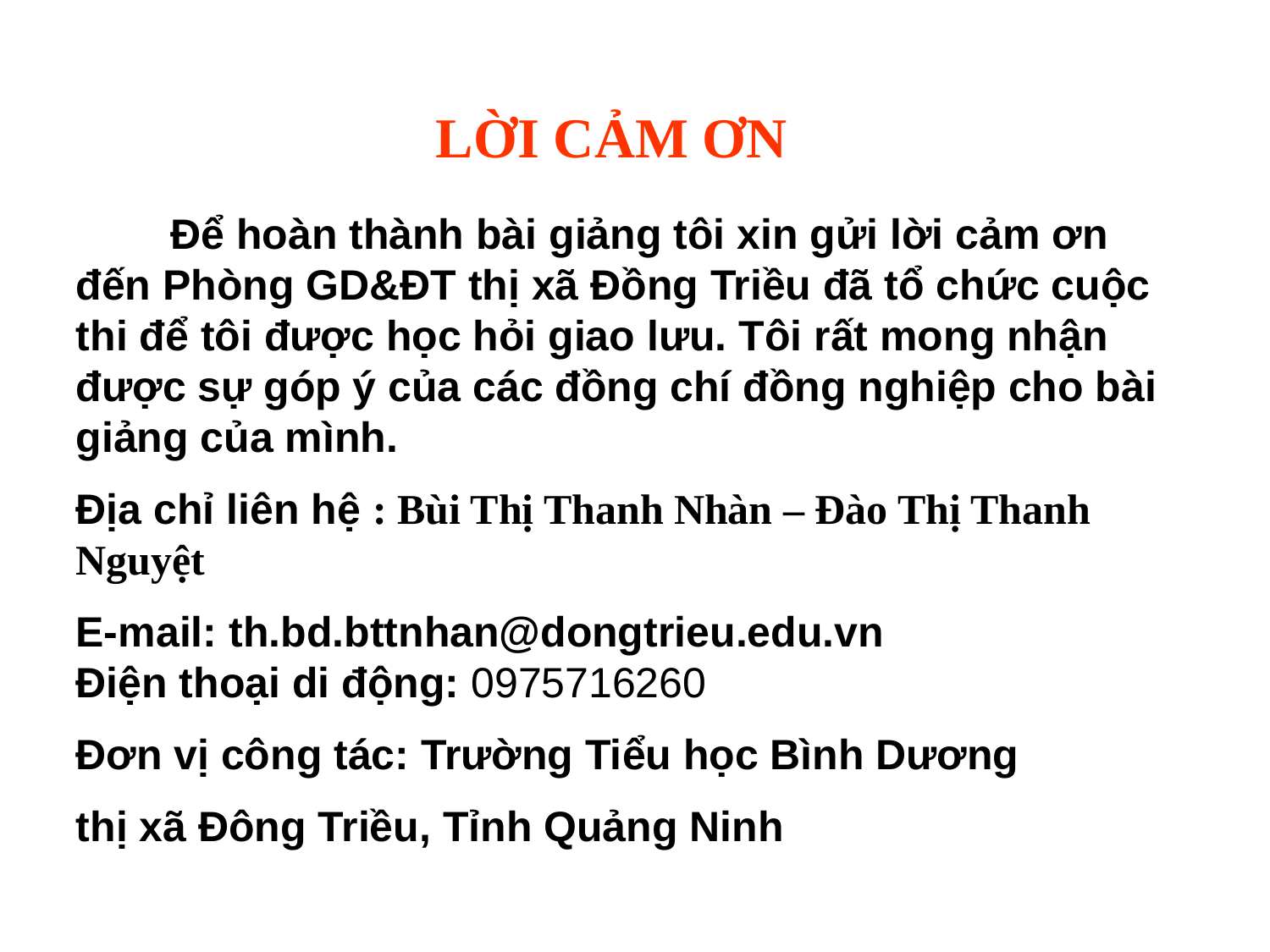

LỜI CẢM ƠN
        Để hoàn thành bài giảng tôi xin gửi lời cảm ơn đến Phòng GD&ĐT thị xã Đồng Triều đã tổ chức cuộc thi để tôi được học hỏi giao lưu. Tôi rất mong nhận được sự góp ý của các đồng chí đồng nghiệp cho bài giảng của mình.
Địa chỉ liên hệ : Bùi Thị Thanh Nhàn – Đào Thị Thanh Nguyệt
E-mail: th.bd.bttnhan@dongtrieu.edu.vn
Điện thoại di động: 0975716260
Đơn vị công tác: Trường Tiểu học Bình Dương
thị xã Đông Triều, Tỉnh Quảng Ninh